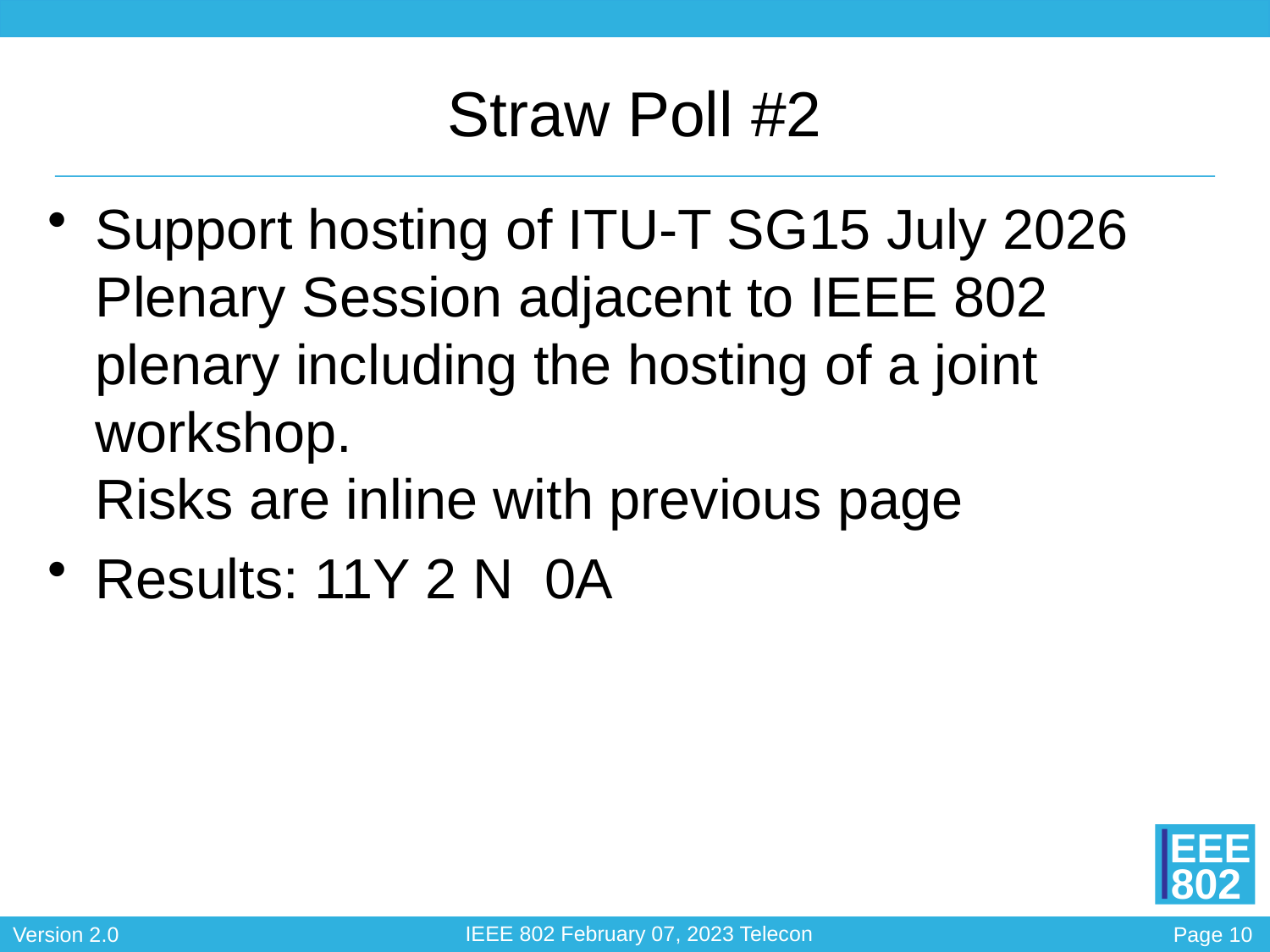

# Straw Poll #2
Support hosting of ITU-T SG15 July 2026 Plenary Session adjacent to IEEE 802 plenary including the hosting of a joint workshop.
Risks are inline with previous page
Results: 11Y 2 N  0A